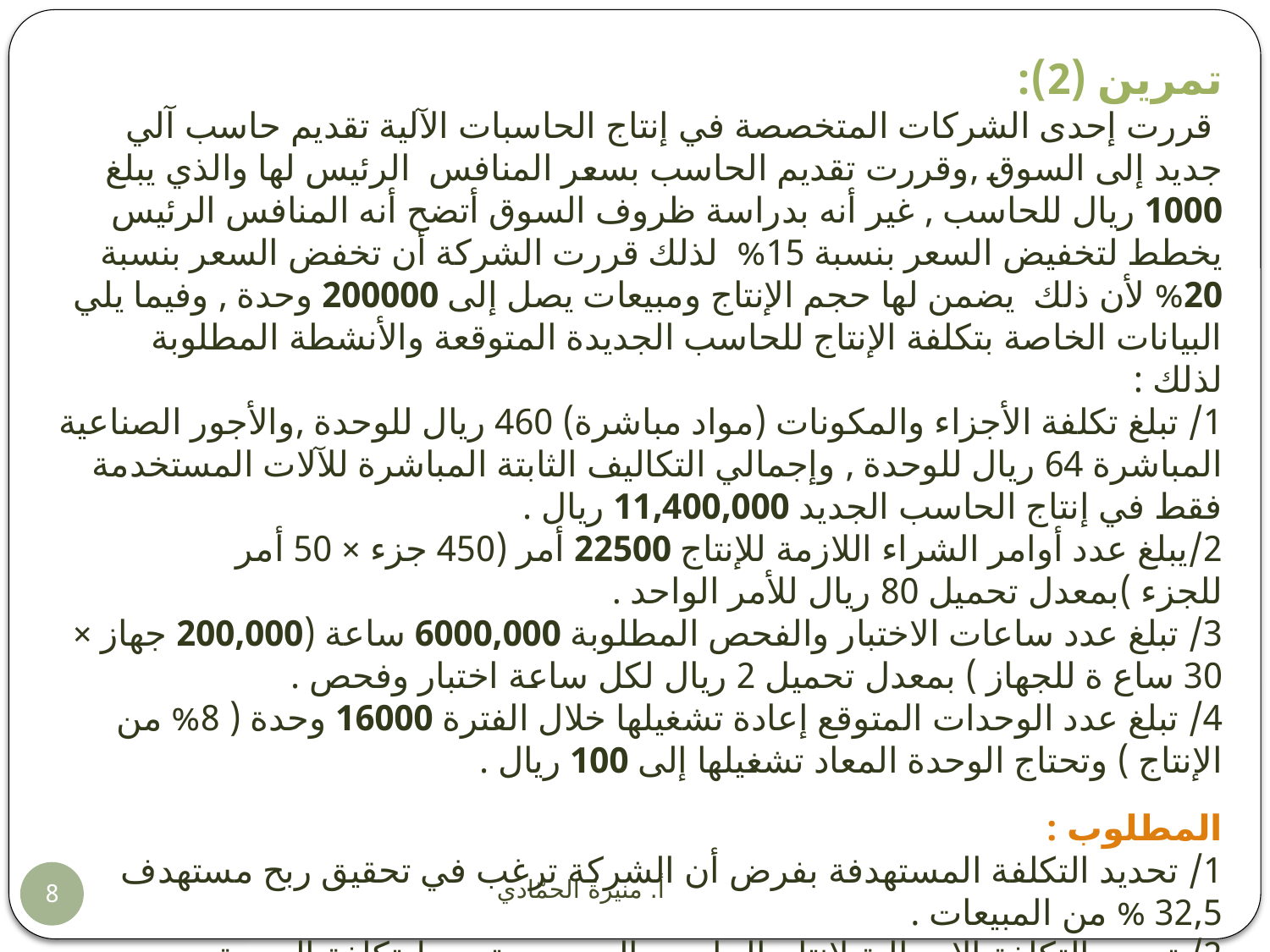

تمرين (2):
 قررت إحدى الشركات المتخصصة في إنتاج الحاسبات الآلية تقديم حاسب آلي جديد إلى السوق ,وقررت تقديم الحاسب بسعر المنافس  الرئيس لها والذي يبلغ 1000 ريال للحاسب , غير أنه بدراسة ظروف السوق أتضح أنه المنافس الرئيس يخطط لتخفيض السعر بنسبة 15%  لذلك قررت الشركة أن تخفض السعر بنسبة 20% لأن ذلك  يضمن لها حجم الإنتاج ومبيعات يصل إلى 200000 وحدة , وفيما يلي البيانات الخاصة بتكلفة الإنتاج للحاسب الجديدة المتوقعة والأنشطة المطلوبة لذلك :
1/ تبلغ تكلفة الأجزاء والمكونات (مواد مباشرة) 460 ريال للوحدة ,والأجور الصناعية المباشرة 64 ريال للوحدة , وإجمالي التكاليف الثابتة المباشرة للآلات المستخدمة فقط في إنتاج الحاسب الجديد 11,400,000 ريال .
2/يبلغ عدد أوامر الشراء اللازمة للإنتاج 22500 أمر (450 جزء × 50 أمر للجزء )بمعدل تحميل 80 ريال للأمر الواحد .
3/ تبلغ عدد ساعات الاختبار والفحص المطلوبة 6000,000 ساعة (200,000 جهاز × 30 ساع ة للجهاز ) بمعدل تحميل 2 ريال لكل ساعة اختبار وفحص .
4/ تبلغ عدد الوحدات المتوقع إعادة تشغيلها خلال الفترة 16000 وحدة ( 8% من الإنتاج ) وتحتاج الوحدة المعاد تشغيلها إلى 100 ريال .

المطلوب :
1/ تحديد التكلفة المستهدفة بفرض أن الشركة ترغب في تحقيق ربح مستهدف 32,5 % من المبيعات .
2/ تحديد التكلفة الإجمالية لإنتاج الحاسب الجديد ومتوسط تكلفة الوحدة .
3/ما هو القرار الذي يجب أن تتخذه الشركة ؟

أ. منيرة الحمّادي
8